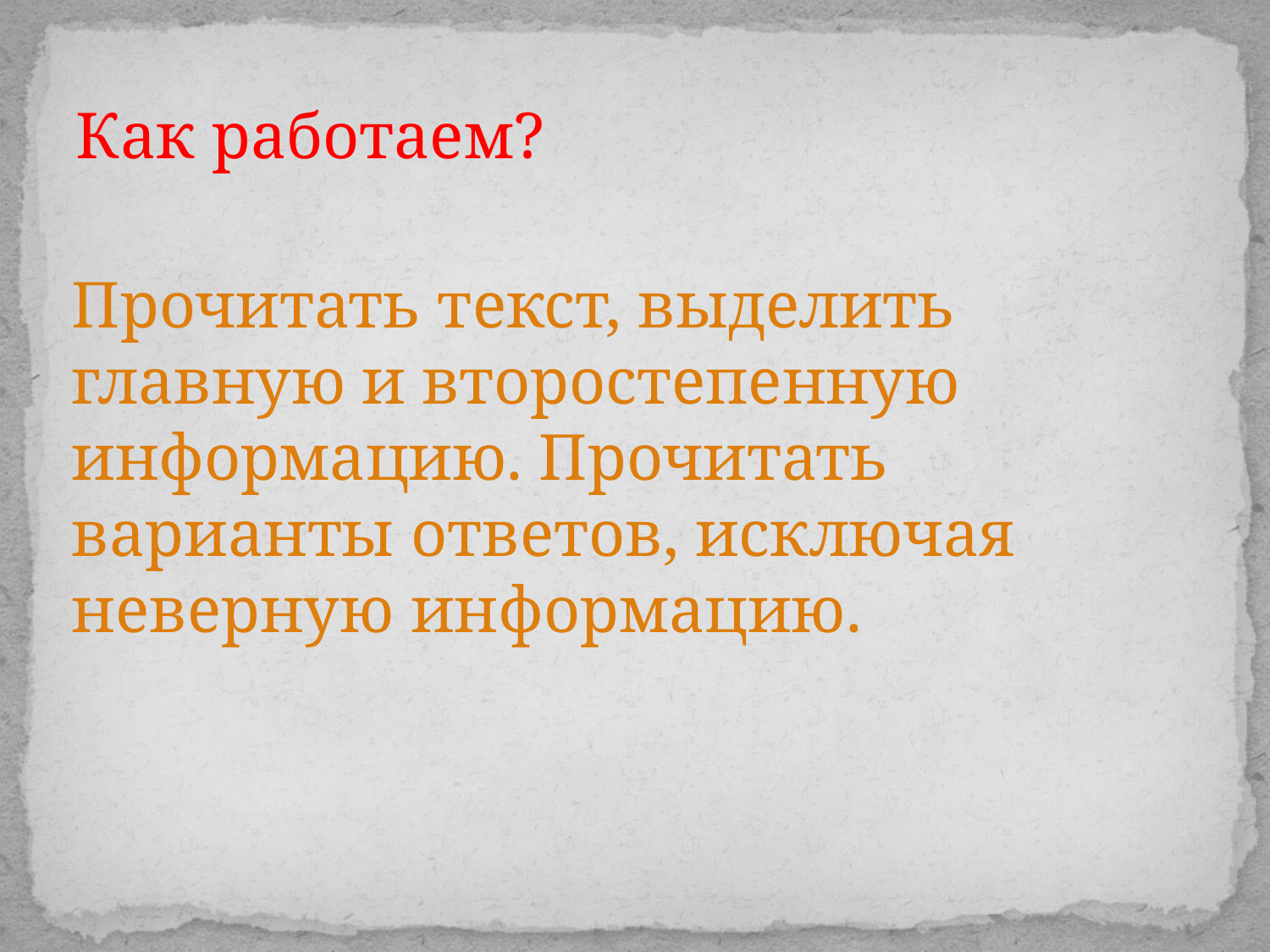

Как работаем?
Прочитать текст, выделить главную и второстепенную информацию. Прочитать варианты ответов, исключая неверную информацию.